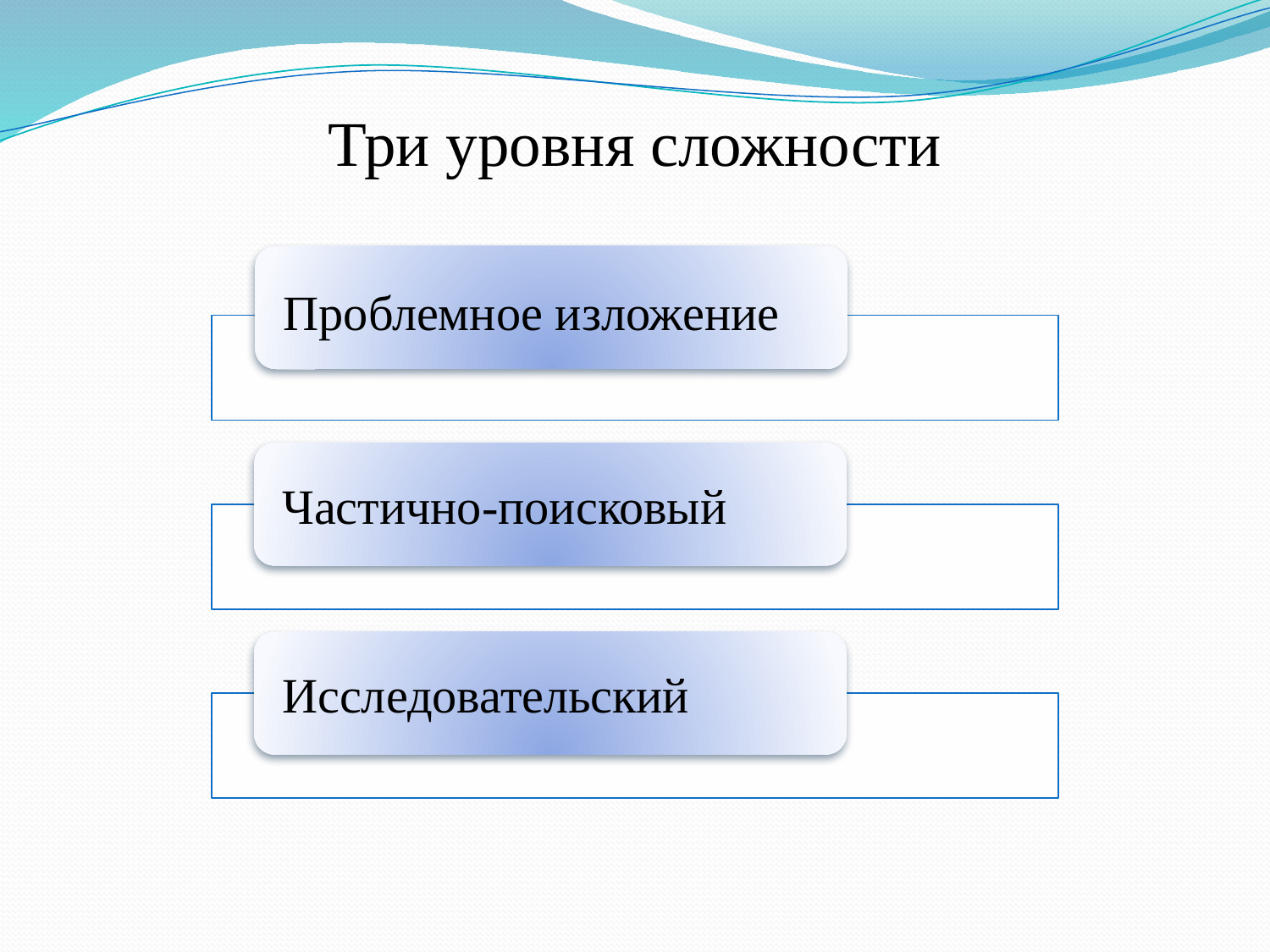

Три уровня сложности

Проблемное изложение

Частично-поисковый

Исследовательский